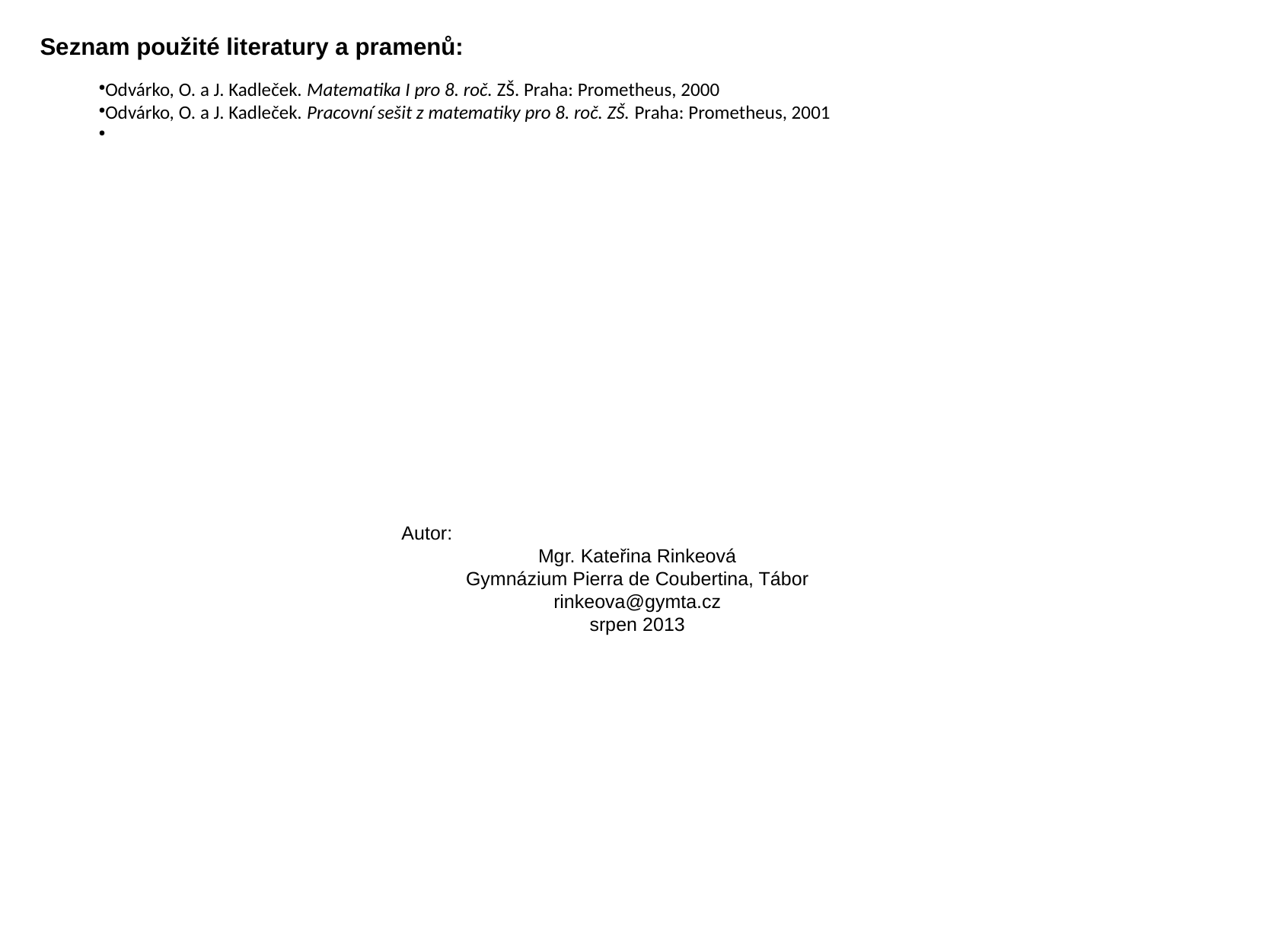

Seznam použité literatury a pramenů:
Odvárko, O. a J. Kadleček. Matematika I pro 8. roč. ZŠ. Praha: Prometheus, 2000
Odvárko, O. a J. Kadleček. Pracovní sešit z matematiky pro 8. roč. ZŠ. Praha: Prometheus, 2001

Autor:
Mgr. Kateřina Rinkeová
Gymnázium Pierra de Coubertina, Tábor
rinkeova@gymta.cz
srpen 2013